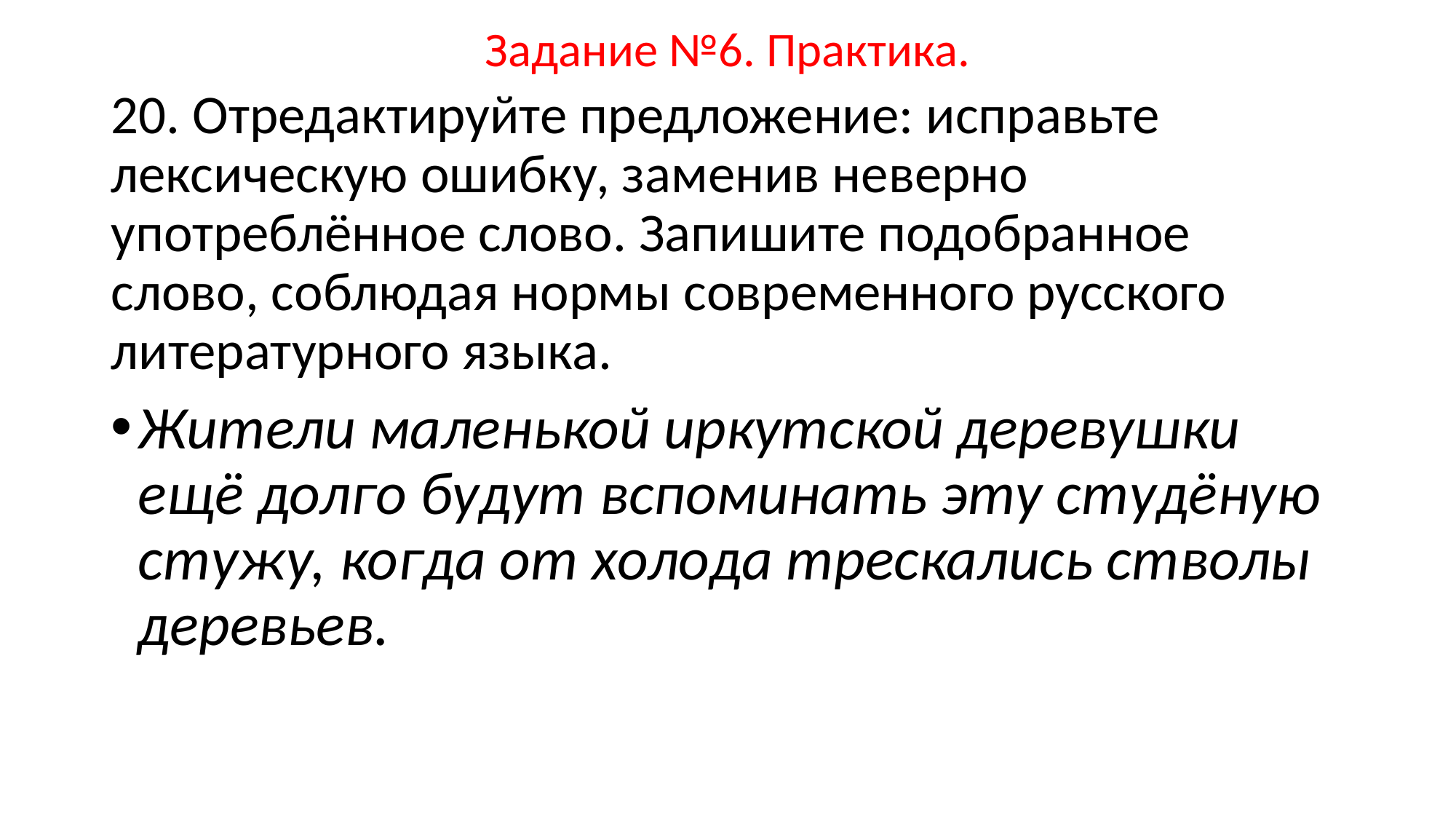

# Задание №6. Практика.
20. Отредактируйте предложение: исправьте лексическую ошибку, заменив неверно употреблённое слово. Запишите подобранное слово, соблюдая нормы современного русского литературного языка.
Жители маленькой иркутской деревушки ещё долго будут вспоминать эту студёную стужу, когда от холода трескались стволы деревьев.